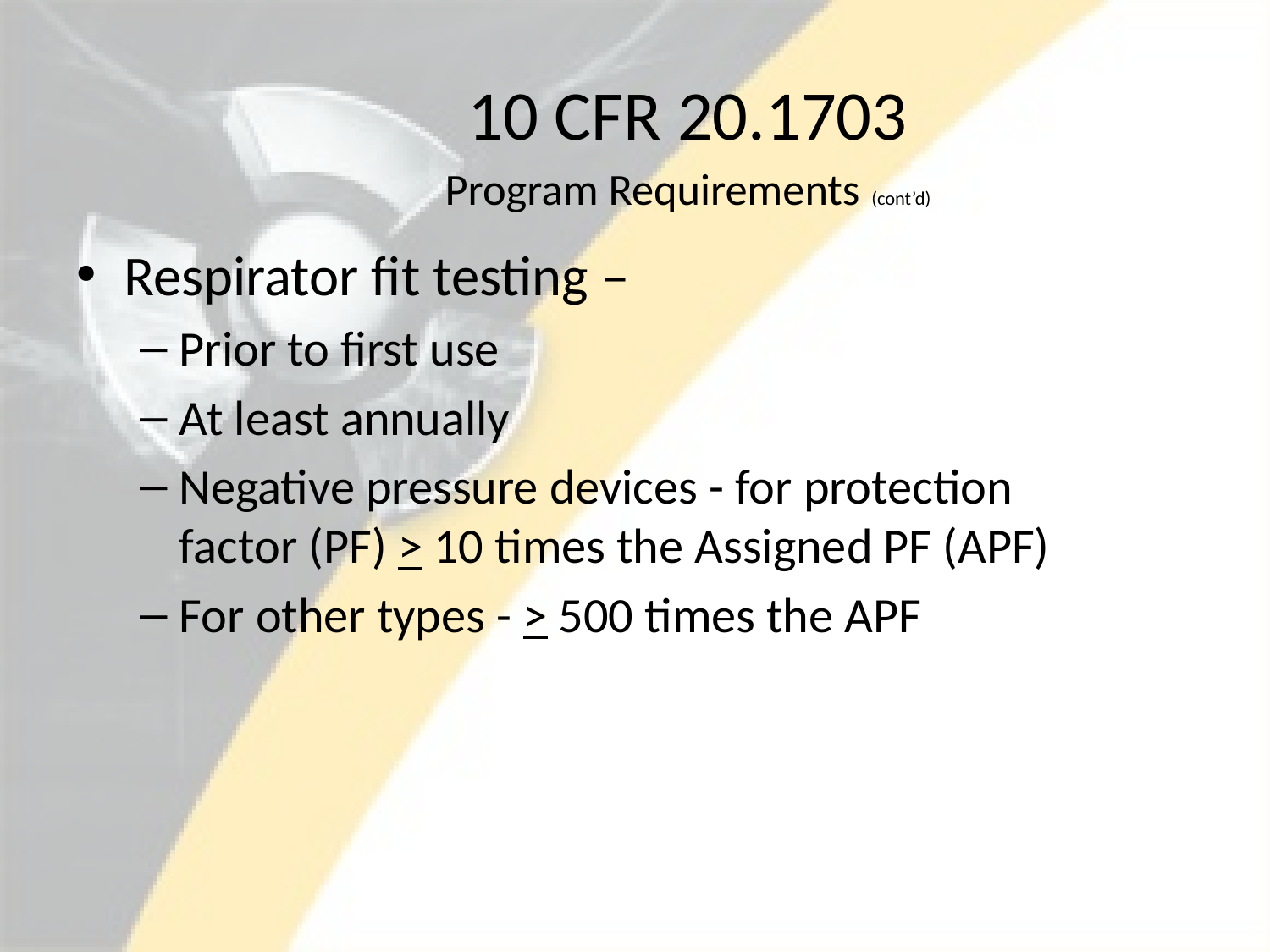

# 10 CFR 20.1703 Program Requirements (cont’d)
Respirator fit testing –
Prior to first use
At least annually
Negative pressure devices - for protection factor (PF) > 10 times the Assigned PF (APF)
For other types - > 500 times the APF